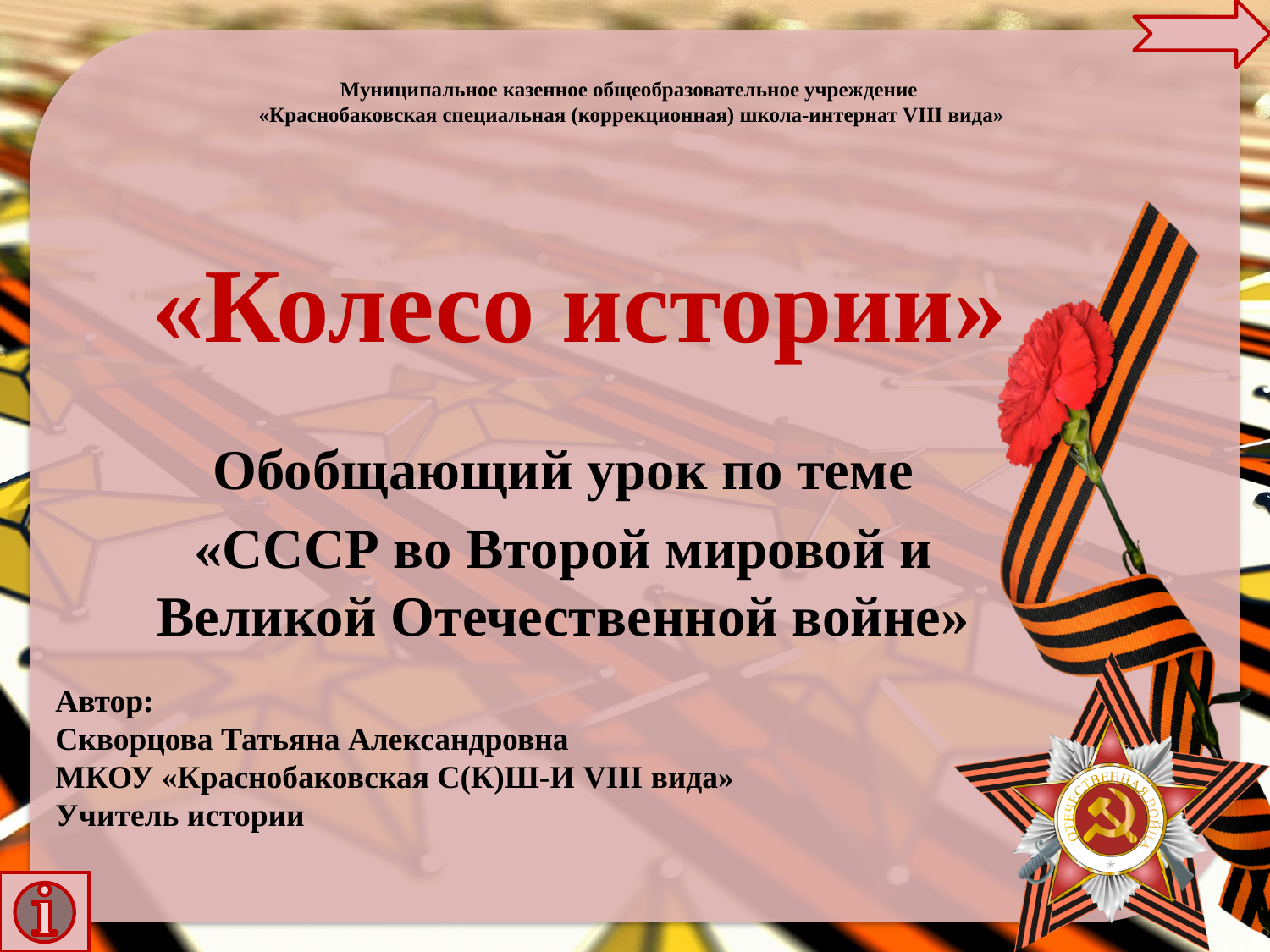

Муниципальное казенное общеобразовательное учреждение
 «Краснобаковская специальная (коррекционная) школа-интернат VIII вида»
# «Колесо истории»
Обобщающий урок по теме
«СССР во Второй мировой и Великой Отечественной войне»
Автор:
Скворцова Татьяна Александровна
МКОУ «Краснобаковская С(К)Ш-И VIII вида»
Учитель истории